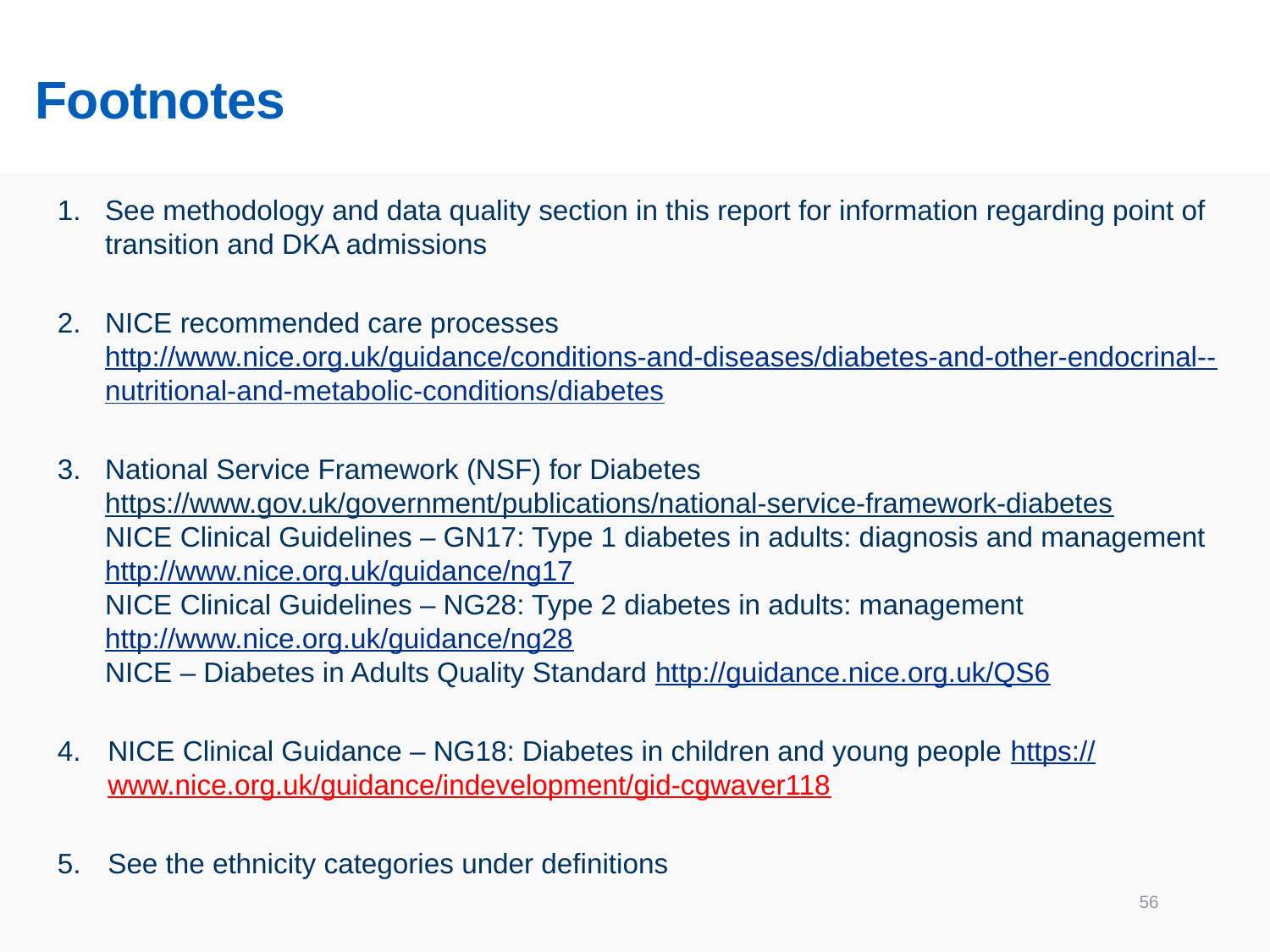

# Footnotes
See methodology and data quality section in this report for information regarding point of transition and DKA admissions

NICE recommended care processes http://www.nice.org.uk/guidance/conditions-and-diseases/diabetes-and-other-endocrinal--nutritional-and-metabolic-conditions/diabetes

National Service Framework (NSF) for Diabetes https://www.gov.uk/government/publications/national-service-framework-diabetes
NICE Clinical Guidelines – GN17: Type 1 diabetes in adults: diagnosis and management http://www.nice.org.uk/guidance/ng17
NICE Clinical Guidelines – NG28: Type 2 diabetes in adults: management http://www.nice.org.uk/guidance/ng28
NICE – Diabetes in Adults Quality Standard http://guidance.nice.org.uk/QS6

NICE Clinical Guidance – NG18: Diabetes in children and young people https://www.nice.org.uk/guidance/indevelopment/gid-cgwaver118

See the ethnicity categories under definitions
56